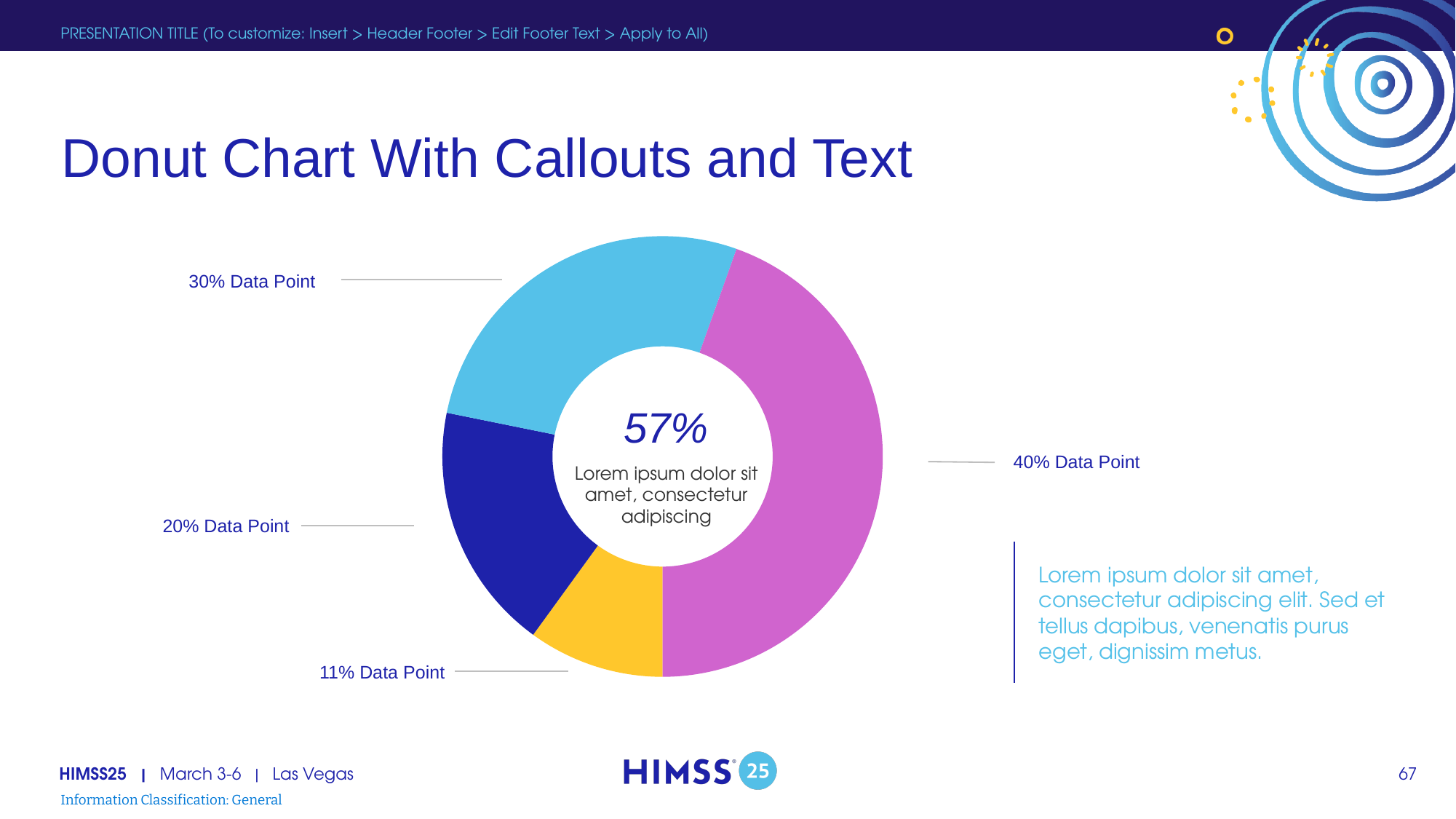

PRESENTATION TITLE (To customize: Insert > Header Footer > Edit Footer Text > Apply to All)
# Donut Chart With Callouts and Text

### Chart

| Category | Sales |
|---|---|
| Critical | 0.11 |
| Very important | 0.2 |
| XXX | 0.3 |
| XXX | 0.49 |
57%
Lorem ipsum dolor sit amet, consectetur adipiscing
30% Data Point
40% Data Point
20% Data Point
Lorem ipsum dolor sit amet, consectetur adipiscing elit. Sed et tellus dapibus, venenatis purus eget, dignissim metus.
11% Data Point
67